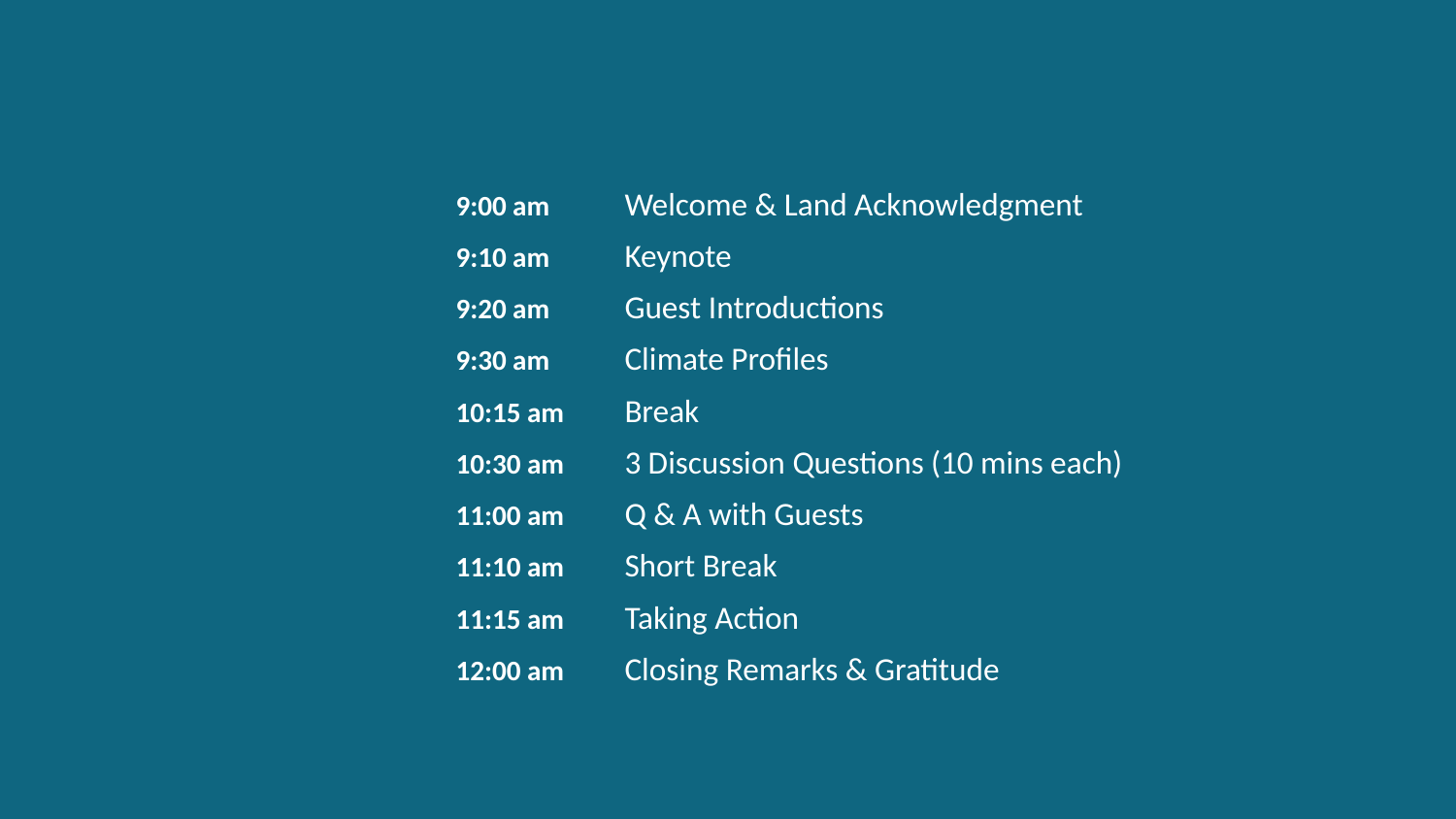

9:00 am	Welcome & Land Acknowledgment
9:10 am	Keynote
9:20 am	Guest Introductions
9:30 am	Climate Profiles
10:15 am	Break
10:30 am	3 Discussion Questions (10 mins each)
11:00 am	Q & A with Guests
11:10 am	Short Break
11:15 am	Taking Action
12:00 am	Closing Remarks & Gratitude